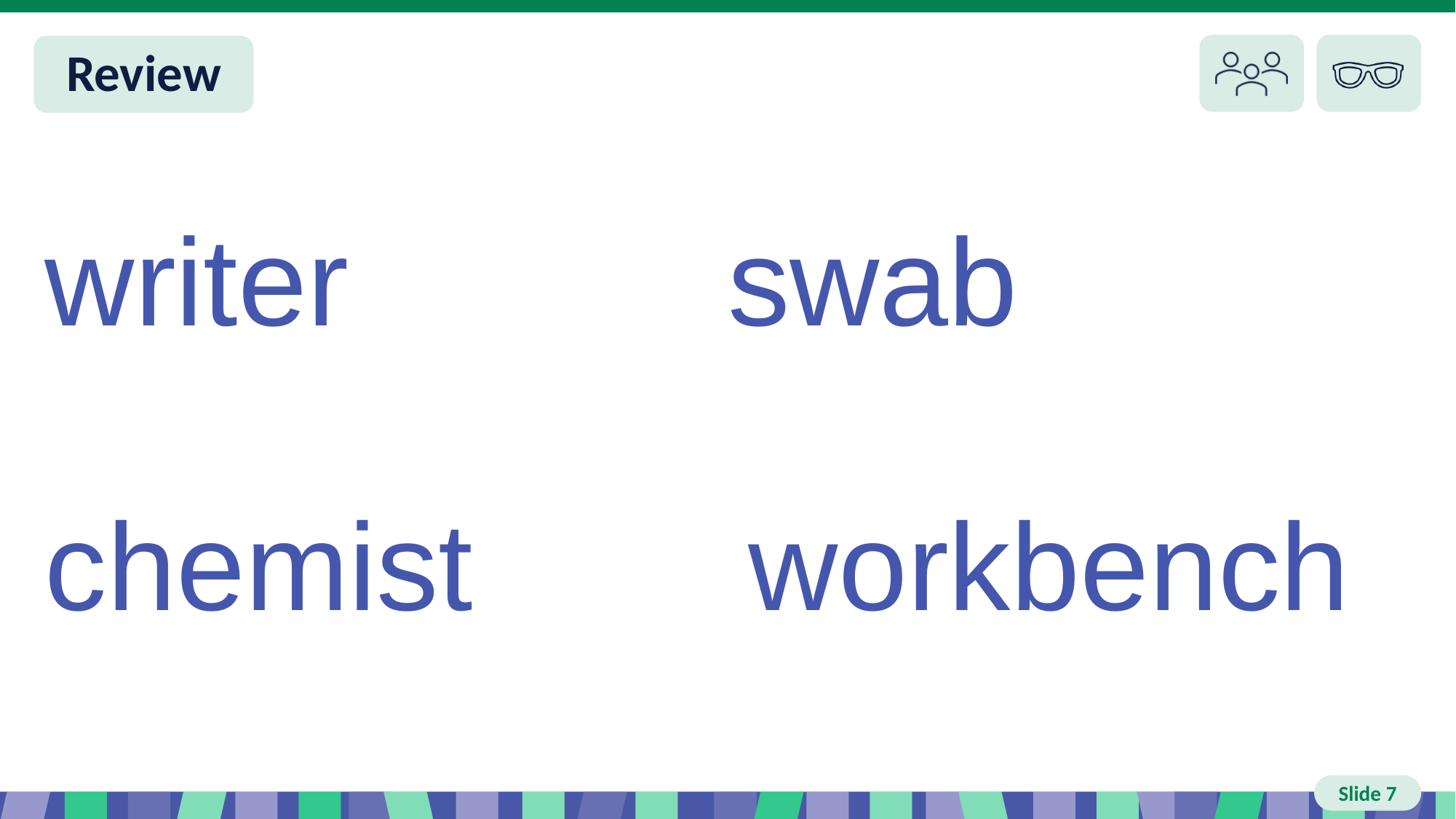

Slide  7 Review You do
writer           swab
chemist        workbench